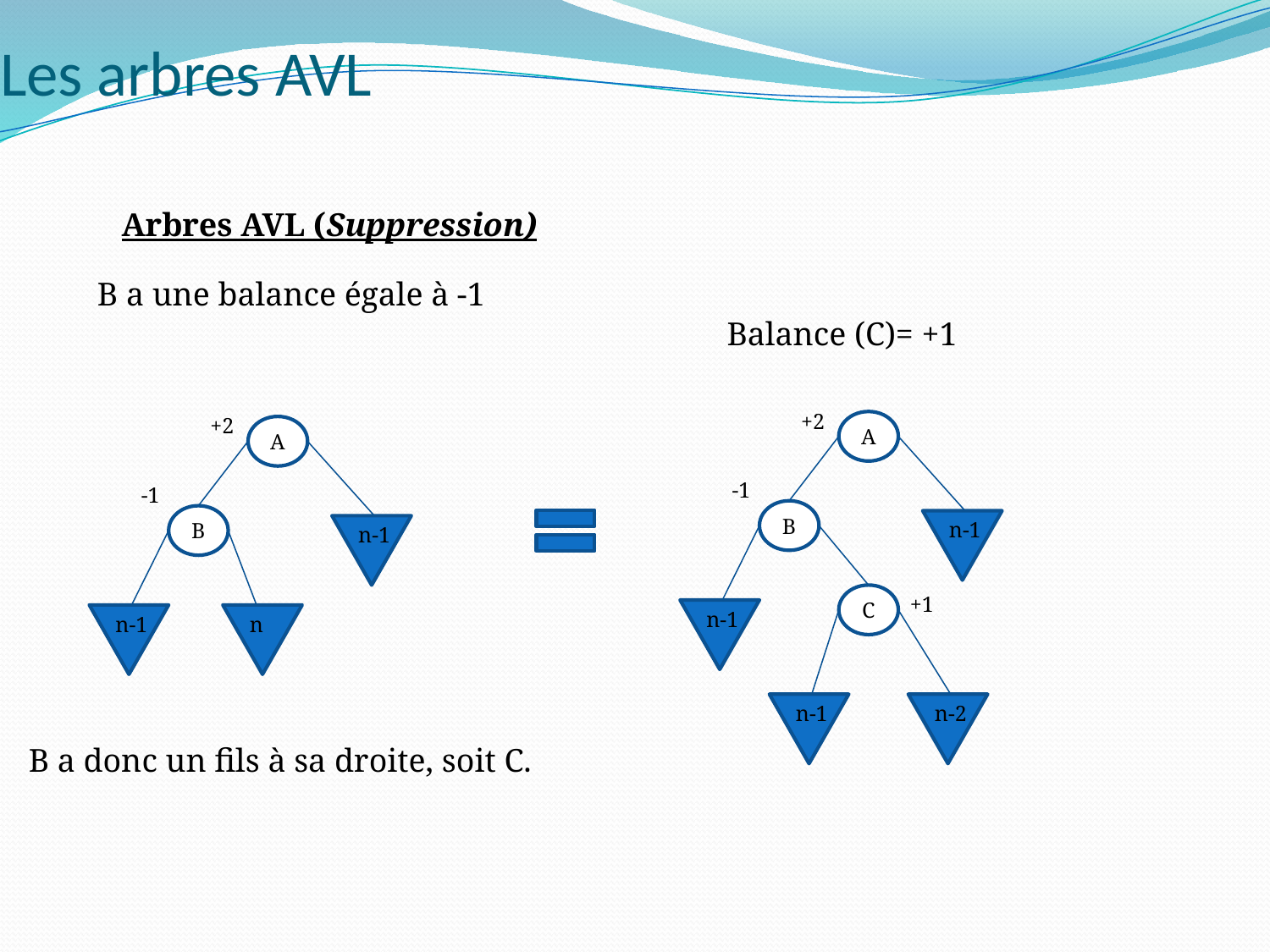

# Les arbres AVL

Arbres AVL (Suppression)
B a une balance égale à -1
Balance (C)= +1
+2
A
-1
B

n-1
C
+1

n-1

n-1

n-2
+2
A
-1
B

n-1

n-1

n

B a donc un fils à sa droite, soit C.